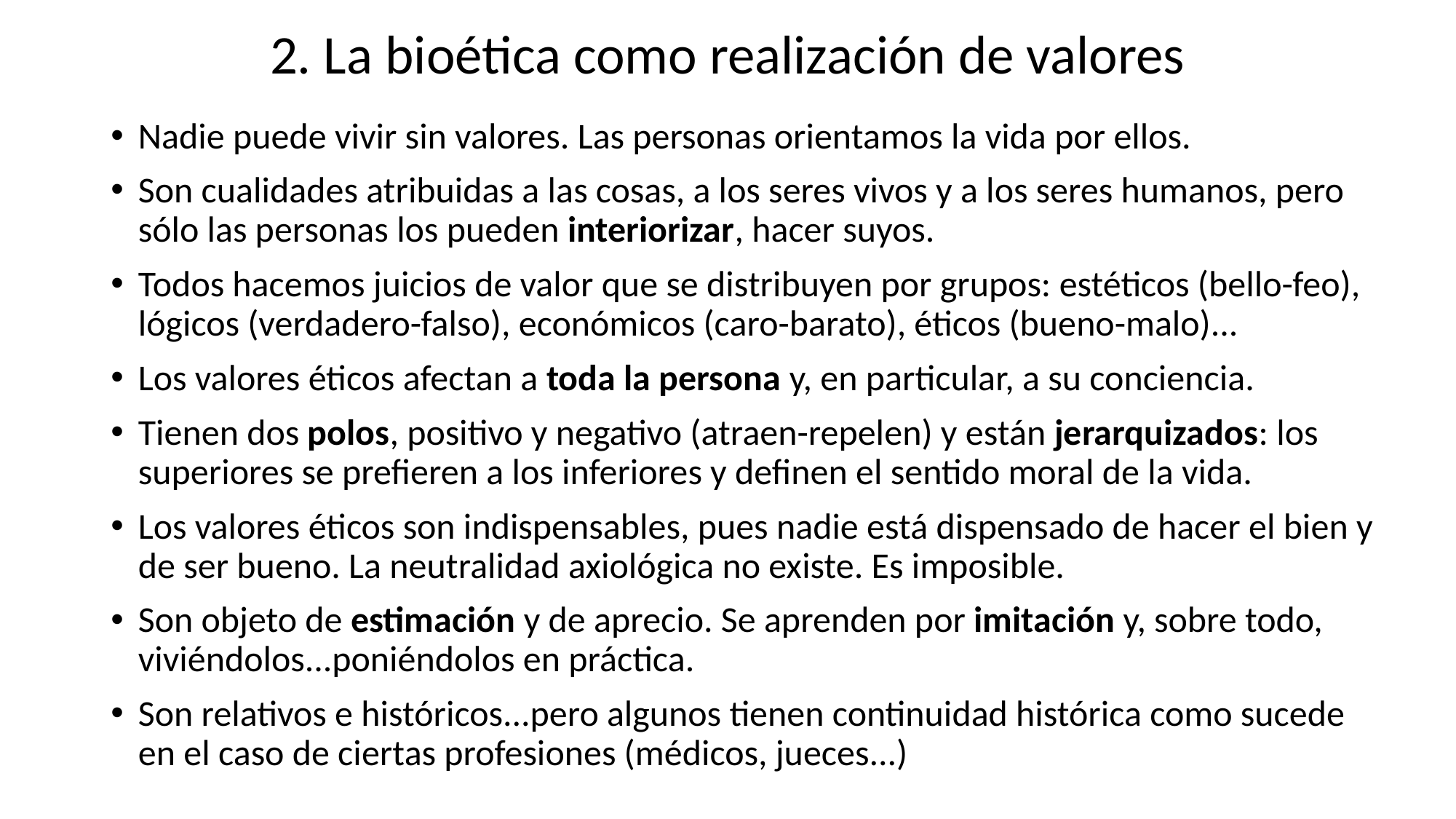

# 2. La bioética como realización de valores
Nadie puede vivir sin valores. Las personas orientamos la vida por ellos.
Son cualidades atribuidas a las cosas, a los seres vivos y a los seres humanos, pero sólo las personas los pueden interiorizar, hacer suyos.
Todos hacemos juicios de valor que se distribuyen por grupos: estéticos (bello-feo), lógicos (verdadero-falso), económicos (caro-barato), éticos (bueno-malo)...
Los valores éticos afectan a toda la persona y, en particular, a su conciencia.
Tienen dos polos, positivo y negativo (atraen-repelen) y están jerarquizados: los superiores se prefieren a los inferiores y definen el sentido moral de la vida.
Los valores éticos son indispensables, pues nadie está dispensado de hacer el bien y de ser bueno. La neutralidad axiológica no existe. Es imposible.
Son objeto de estimación y de aprecio. Se aprenden por imitación y, sobre todo, viviéndolos...poniéndolos en práctica.
Son relativos e históricos...pero algunos tienen continuidad histórica como sucede en el caso de ciertas profesiones (médicos, jueces...)